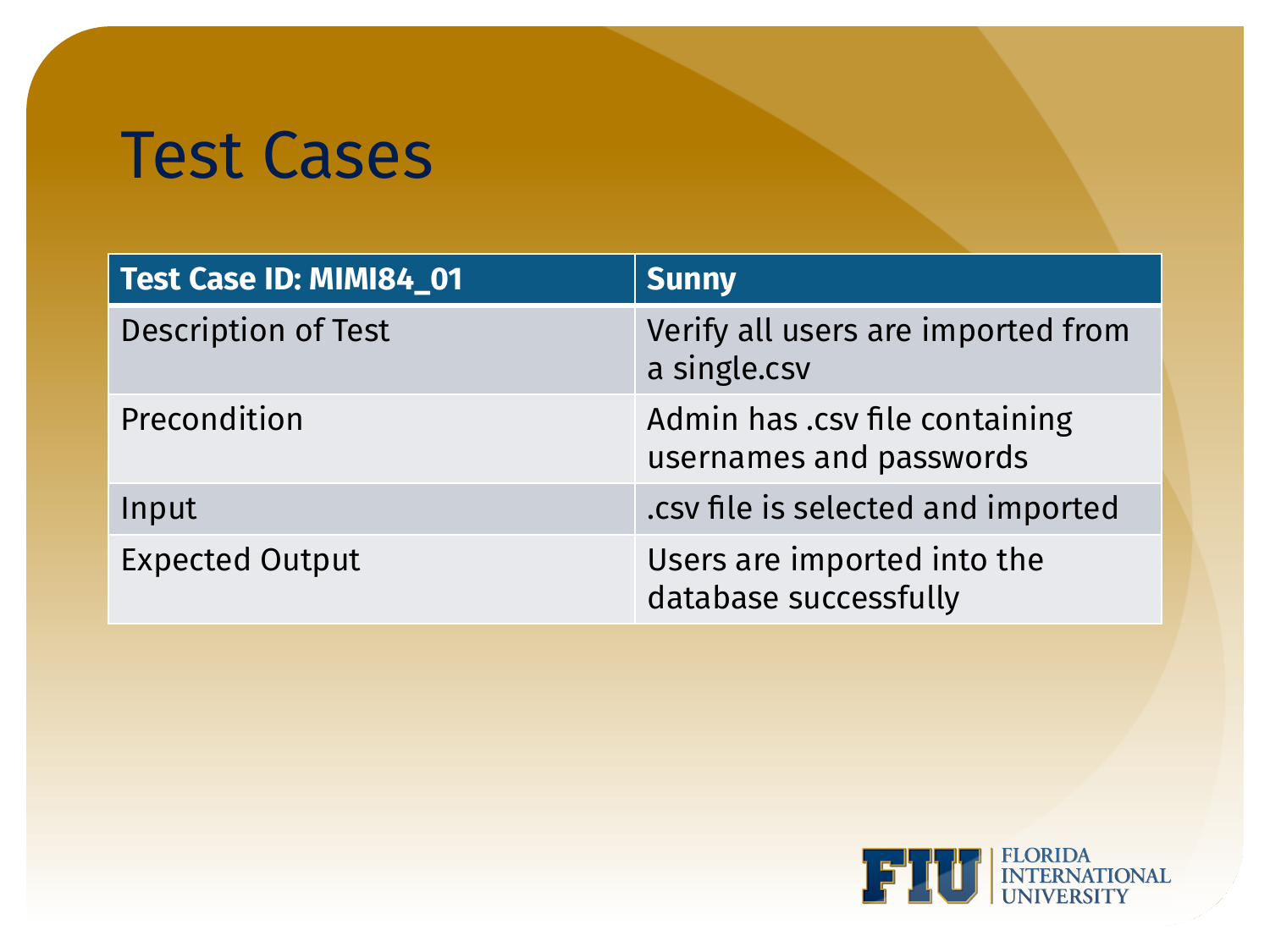

# Test Cases
| Test Case ID: MIMI84\_01 | Sunny |
| --- | --- |
| Description of Test | Verify all users are imported from a single.csv |
| Precondition | Admin has .csv file containing usernames and passwords |
| Input | .csv file is selected and imported |
| Expected Output | Users are imported into the database successfully |